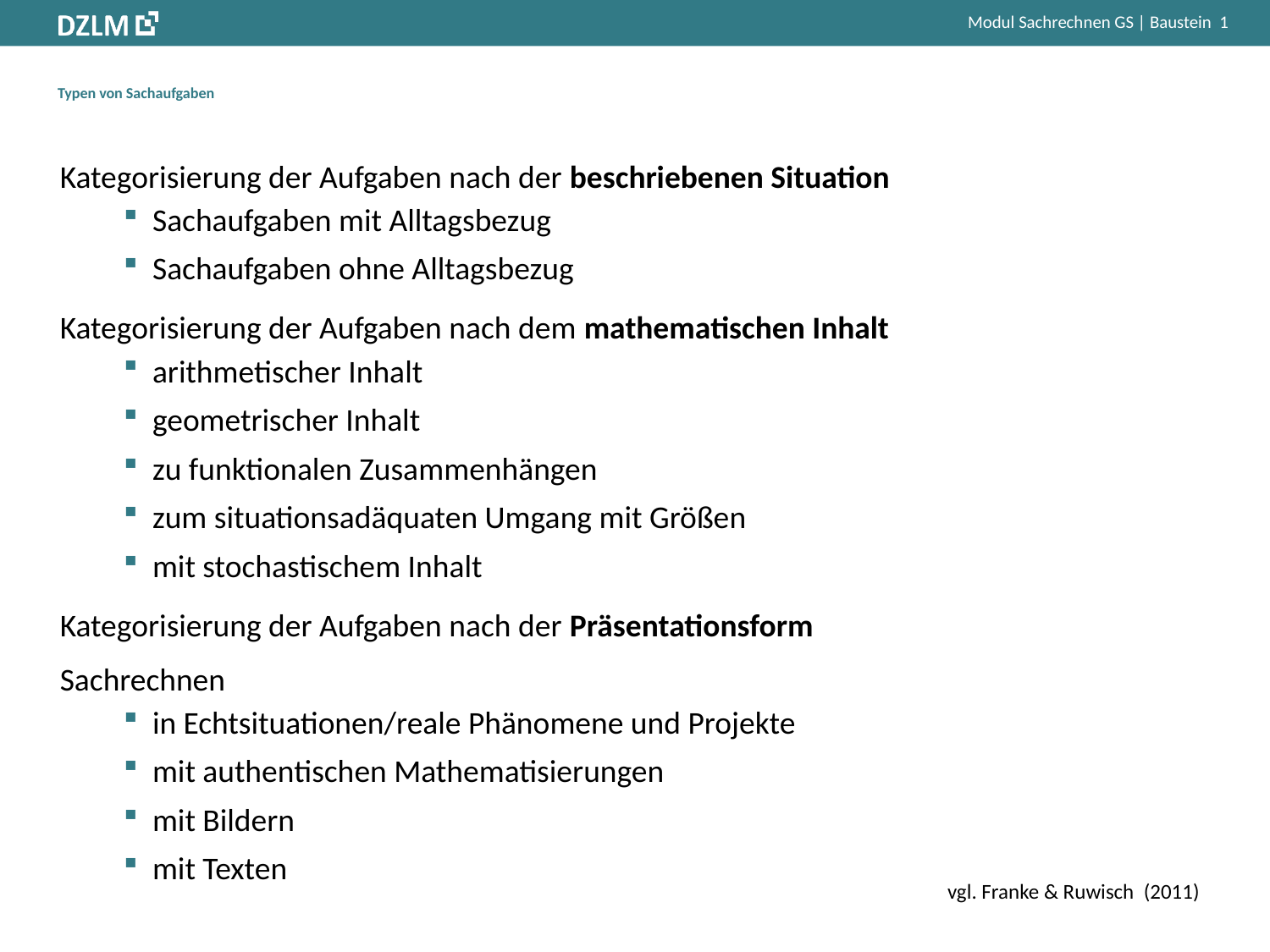

# Typen von Sachaufgaben
Kategorisierung der Aufgaben nach der beschriebenen Situation
  Sachaufgaben mit Alltagsbezug
  Sachaufgaben ohne Alltagsbezug
Kategorisierung der Aufgaben nach dem mathematischen Inhalt
  arithmetischer Inhalt
  geometrischer Inhalt
  zu funktionalen Zusammenhängen
  zum situationsadäquaten Umgang mit Größen
  mit stochastischem Inhalt
Kategorisierung der Aufgaben nach der Präsentationsform
Sachrechnen
  in Echtsituationen/reale Phänomene und Projekte
  mit authentischen Mathematisierungen
  mit Bildern
  mit Texten

vgl. Franke & Ruwisch  (2011)